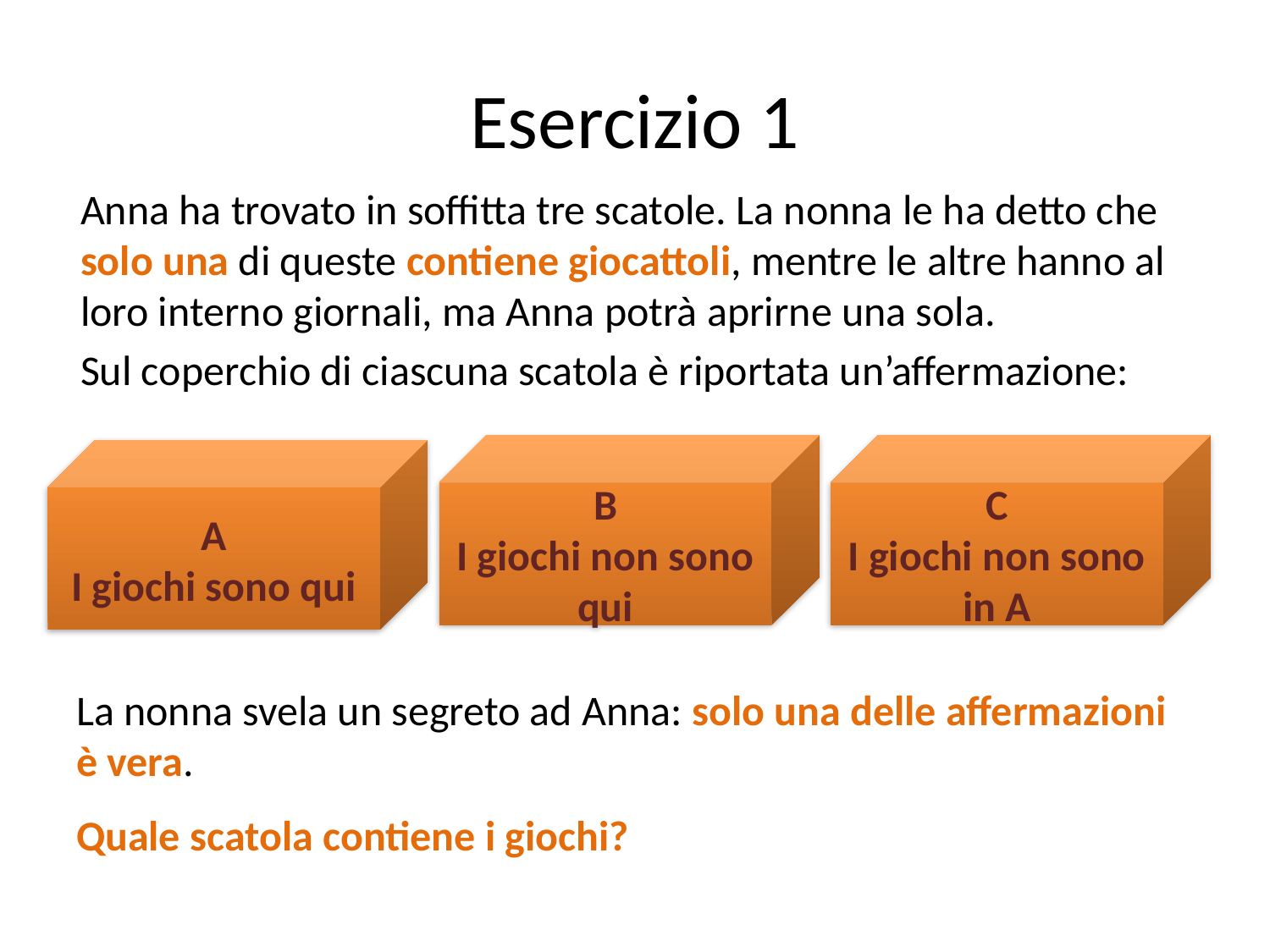

# Esercizio 1
Anna ha trovato in soffitta tre scatole. La nonna le ha detto che solo una di queste contiene giocattoli, mentre le altre hanno al loro interno giornali, ma Anna potrà aprirne una sola.
Sul coperchio di ciascuna scatola è riportata un’affermazione:
B
I giochi non sono qui
C
I giochi non sono in A
A
I giochi sono qui
La nonna svela un segreto ad Anna: solo una delle affermazioni è vera.

Quale scatola contiene i giochi?